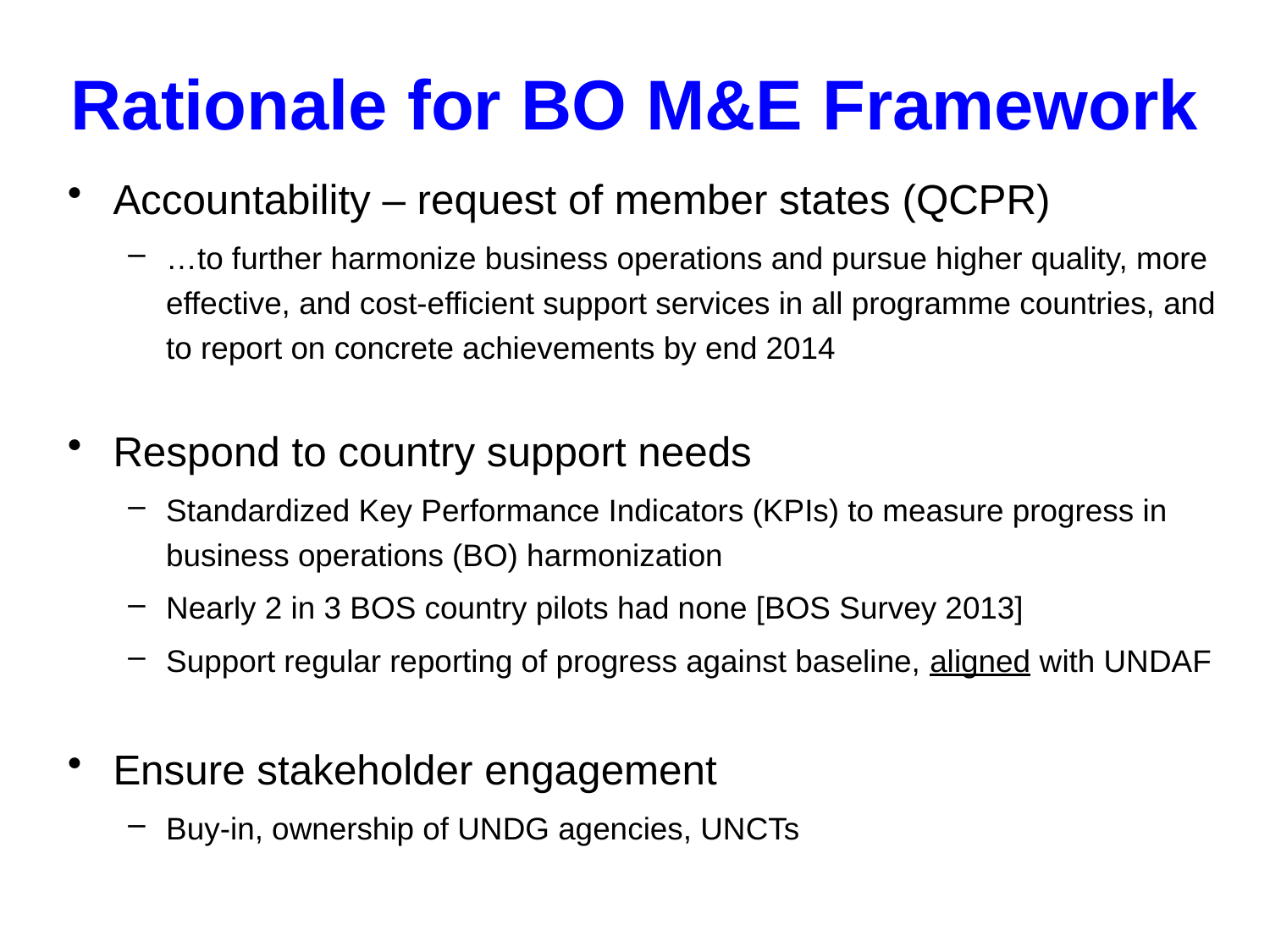

# Rationale for BO M&E Framework
Accountability – request of member states (QCPR)
…to further harmonize business operations and pursue higher quality, more effective, and cost-efficient support services in all programme countries, and to report on concrete achievements by end 2014

Respond to country support needs
Standardized Key Performance Indicators (KPIs) to measure progress in business operations (BO) harmonization
Nearly 2 in 3 BOS country pilots had none [BOS Survey 2013]
Support regular reporting of progress against baseline, aligned with UNDAF

Ensure stakeholder engagement
Buy-in, ownership of UNDG agencies, UNCTs